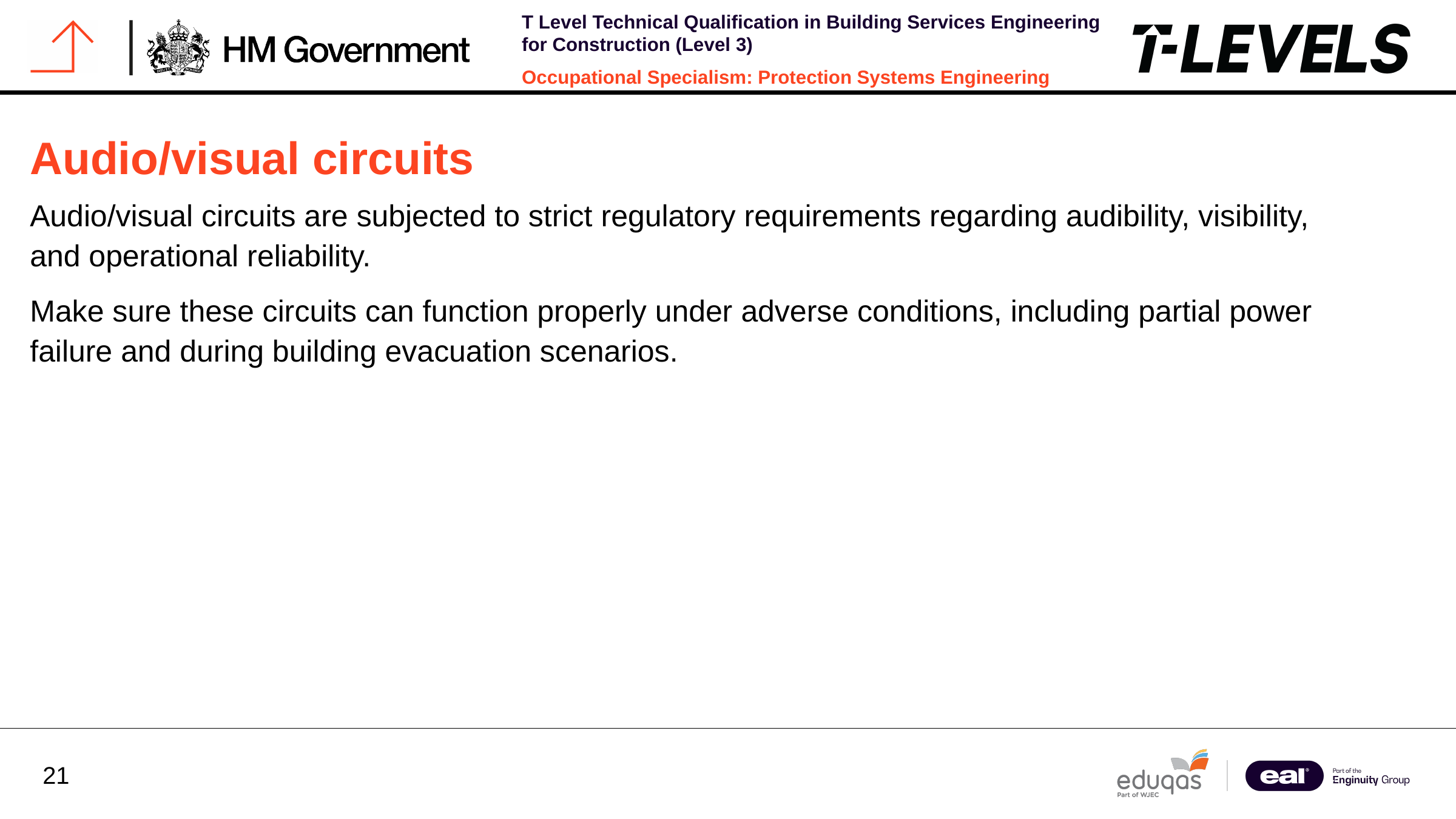

Audio/visual circuits
Audio/visual circuits are subjected to strict regulatory requirements regarding audibility, visibility, and operational reliability.
Make sure these circuits can function properly under adverse conditions, including partial power failure and during building evacuation scenarios.